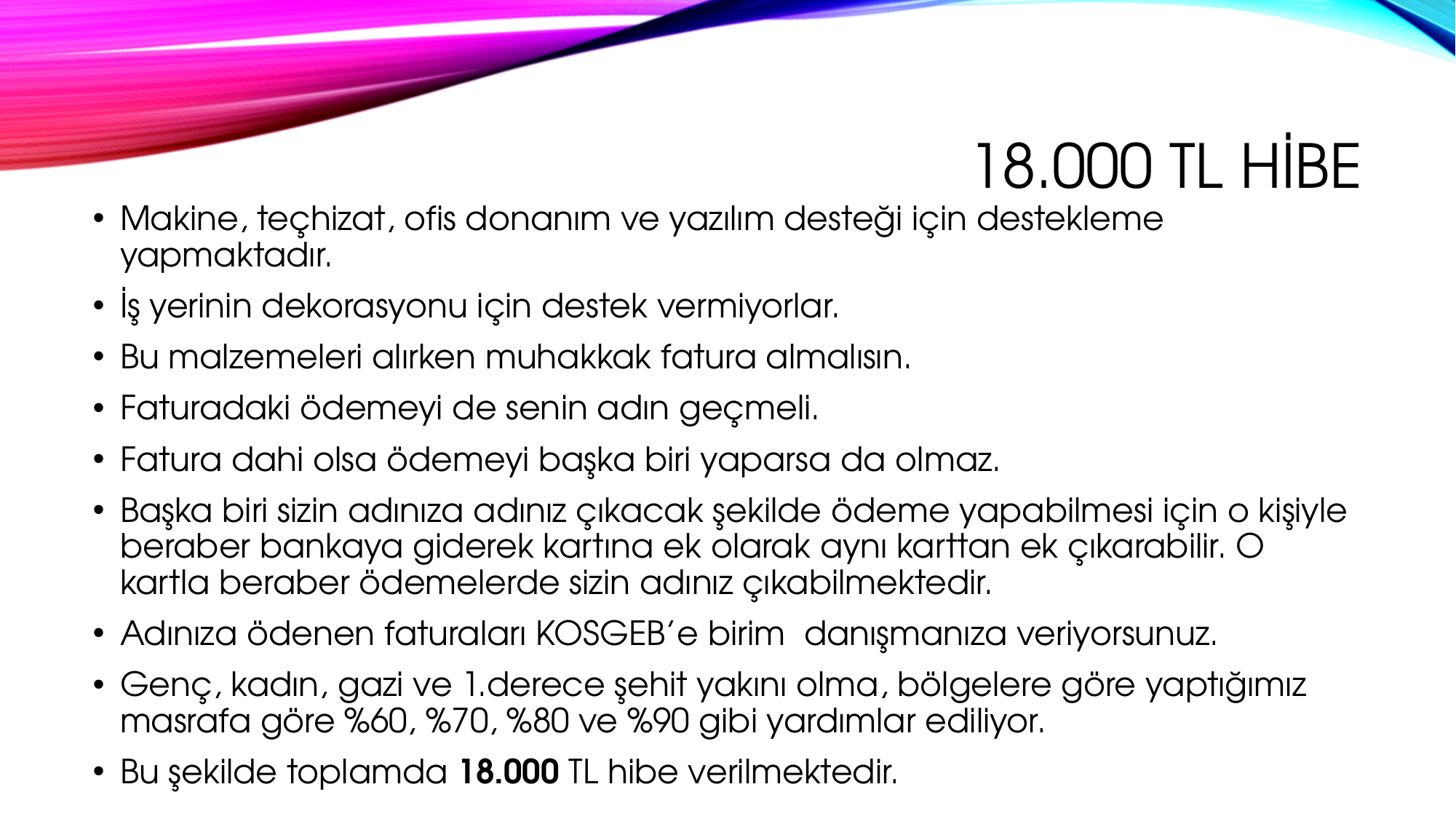

# 18.000 tl hibe
Makine, teçhizat, ofis donanım ve yazılım desteği için destekleme yapmaktadır.
İş yerinin dekorasyonu için destek vermiyorlar.
Bu malzemeleri alırken muhakkak fatura almalısın.
Faturadaki ödemeyi de senin adın geçmeli.
Fatura dahi olsa ödemeyi başka biri yaparsa da olmaz.
Başka biri sizin adınıza adınız çıkacak şekilde ödeme yapabilmesi için o kişiyle beraber bankaya giderek kartına ek olarak aynı karttan ek çıkarabilir. O kartla beraber ödemelerde sizin adınız çıkabilmektedir.
Adınıza ödenen faturaları KOSGEB’e birim  danışmanıza veriyorsunuz.
Genç, kadın, gazi ve 1.derece şehit yakını olma, bölgelere göre yaptığımız masrafa göre %60, %70, %80 ve %90 gibi yardımlar ediliyor.
Bu şekilde toplamda 18.000 TL hibe verilmektedir.